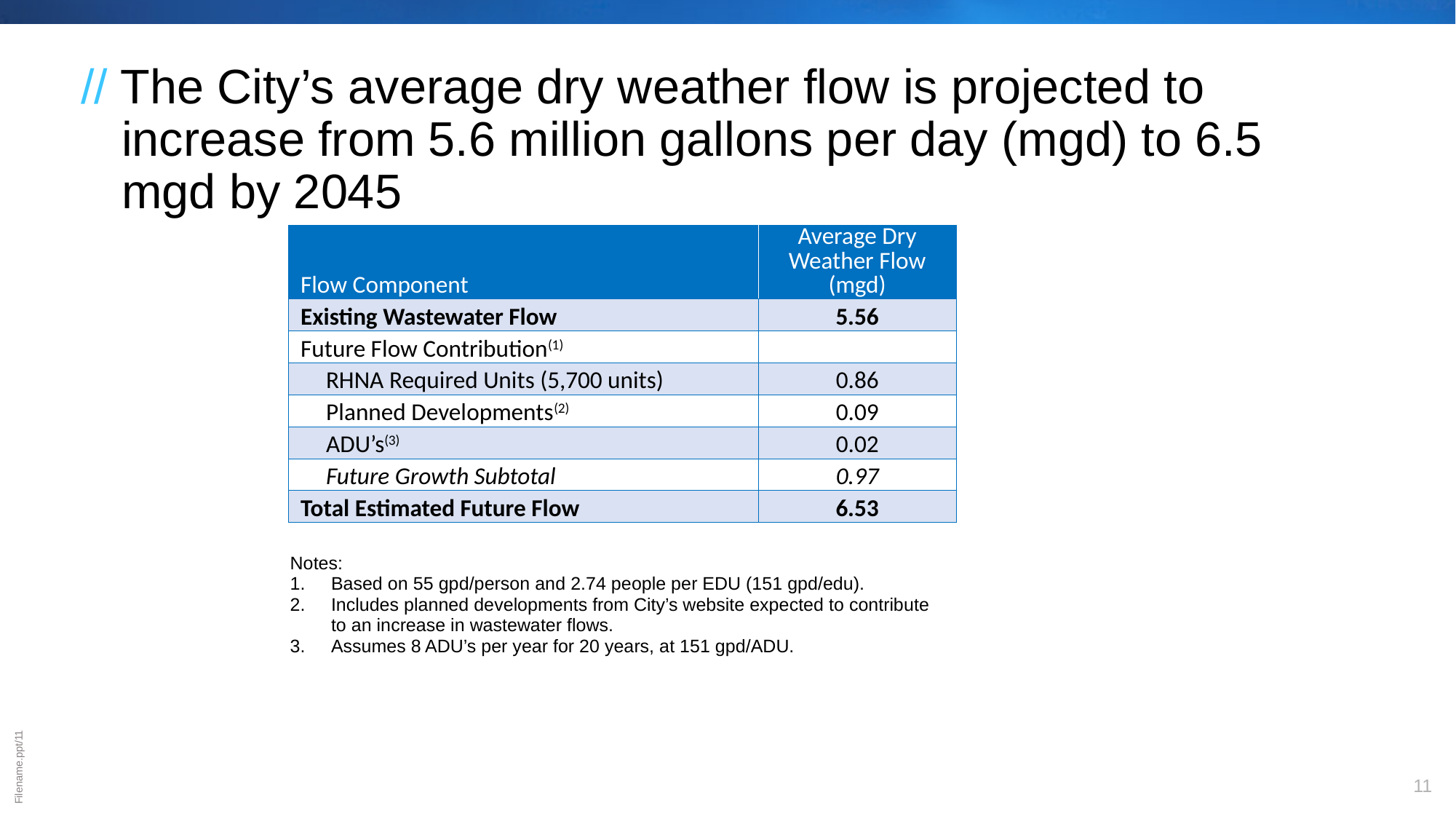

# // The City’s average dry weather flow is projected to increase from 5.6 million gallons per day (mgd) to 6.5 mgd by 2045
| Flow Component | Average Dry Weather Flow (mgd) |
| --- | --- |
| Existing Wastewater Flow | 5.56 |
| Future Flow Contribution(1) |  |
| RHNA Required Units (5,700 units) | 0.86 |
| Planned Developments(2) | 0.09 |
| ADU’s(3) | 0.02 |
| Future Growth Subtotal | 0.97 |
| Total Estimated Future Flow | 6.53 |
Notes:
Based on 55 gpd/person and 2.74 people per EDU (151 gpd/edu).
Includes planned developments from City’s website expected to contribute to an increase in wastewater flows.
Assumes 8 ADU’s per year for 20 years, at 151 gpd/ADU.
11